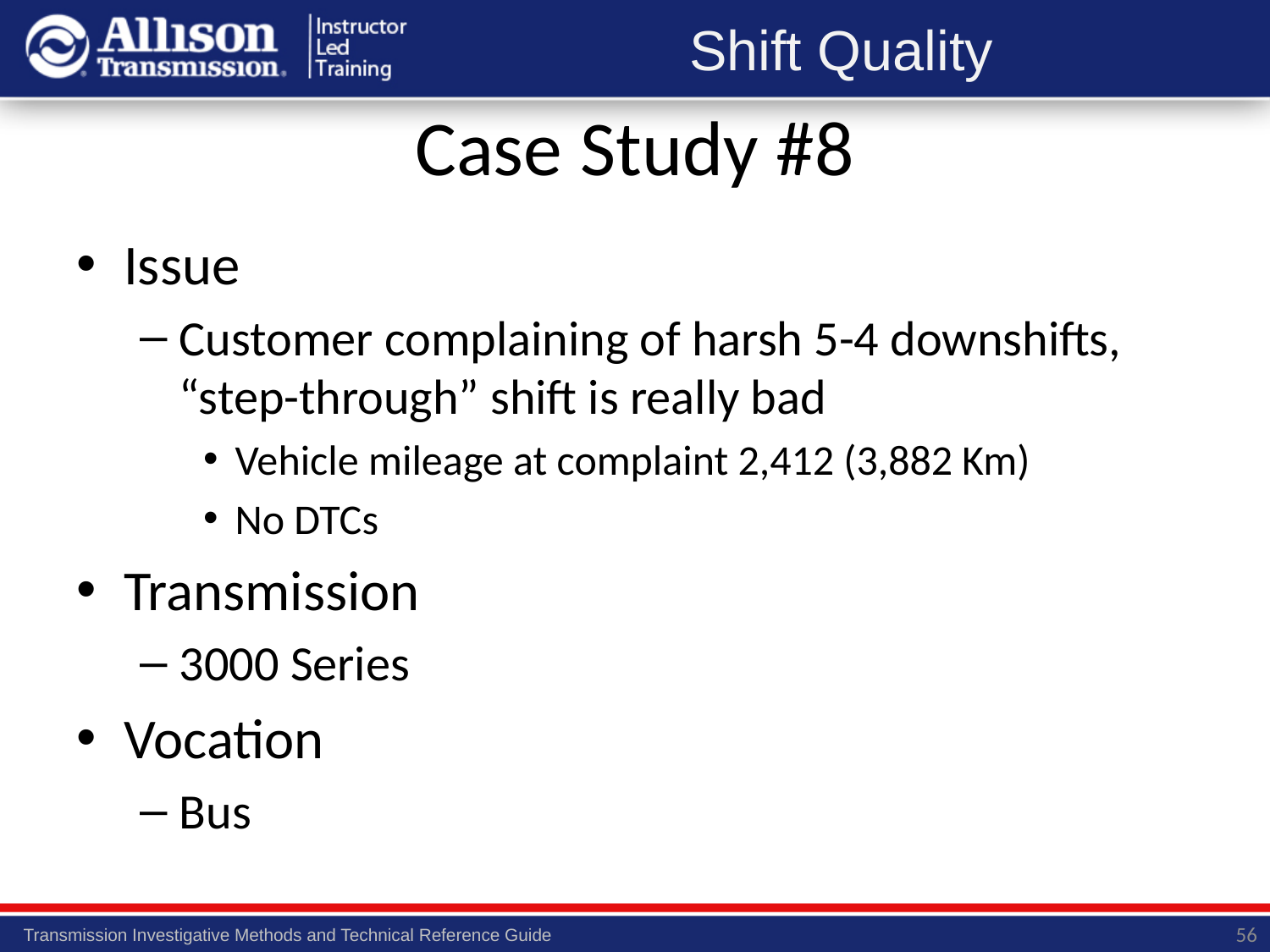

# Case Study #8
Issue
Customer complaining of harsh 5-4 downshifts, “step-through” shift is really bad
Vehicle mileage at complaint 2,412 (3,882 Km)
No DTCs
Transmission
3000 Series
Vocation
Bus

56